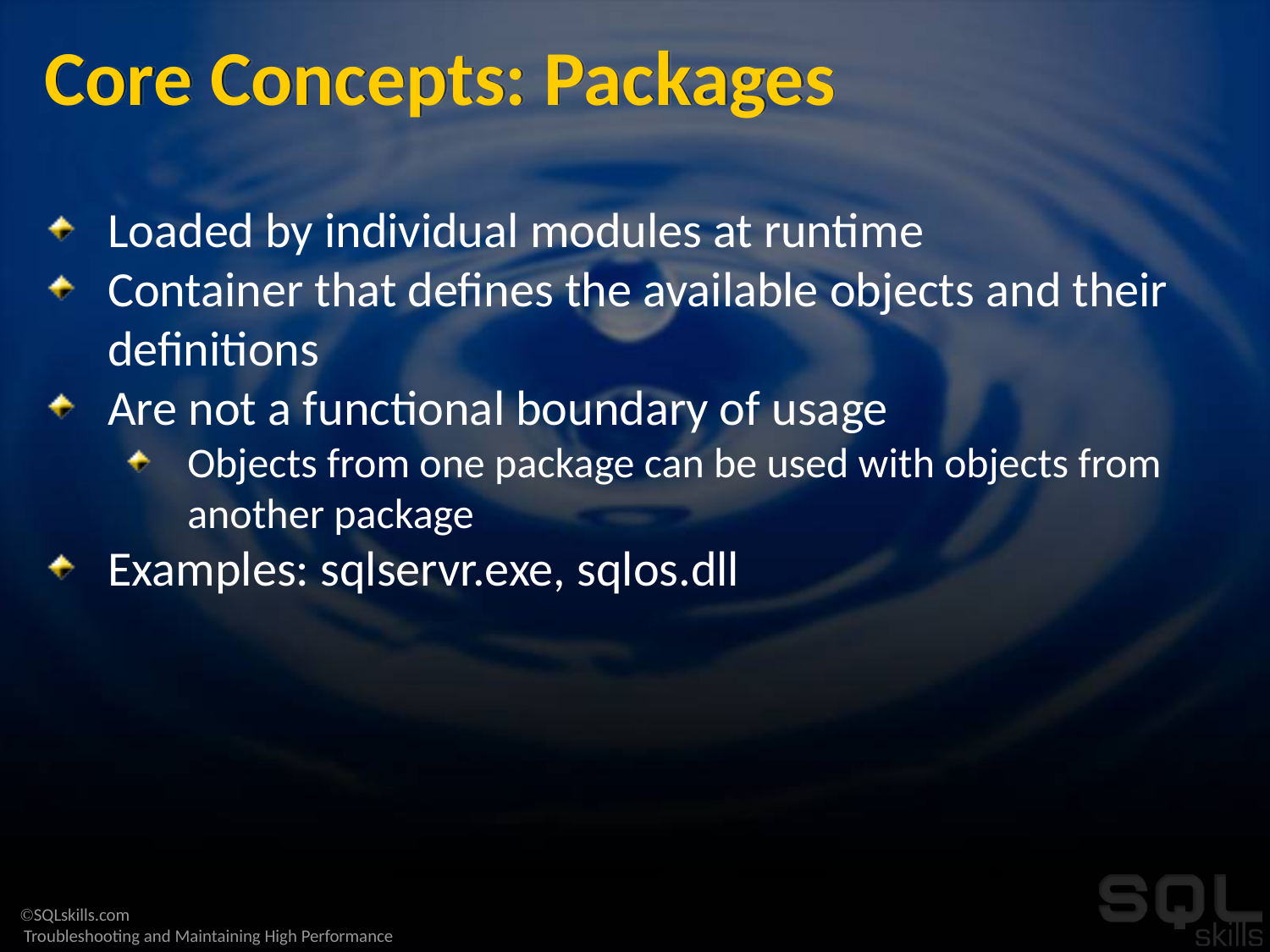

# Core Concepts: Packages
Loaded by individual modules at runtime
Container that defines the available objects and their definitions
Are not a functional boundary of usage
Objects from one package can be used with objects from another package
Examples: sqlservr.exe, sqlos.dll